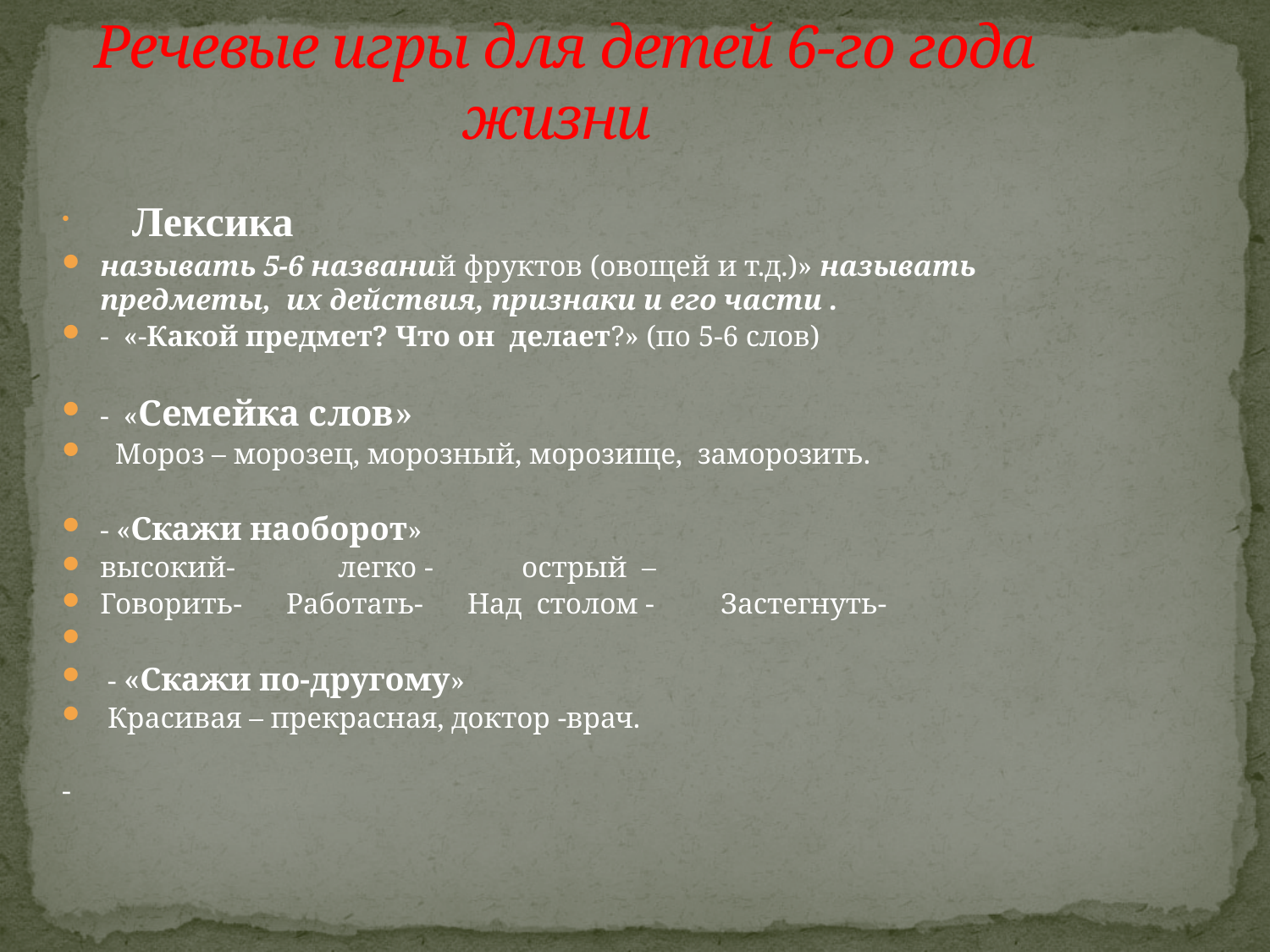

# Речевые игры для детей 6-го года жизни
	Лексика
называть 5-6 названий фруктов (овощей и т.д.)» называть предметы,  их действия, признаки и его части .
-  «-Какой предмет? Что он  делает?» (по 5-6 слов)

-  «Семейка слов»
  Мороз – морозец, морозный, морозище,  заморозить.

- «Скажи наоборот»
высокий-              легко -            острый  –
Говорить-      Работать-      Над  столом -         Застегнуть-

 - «Скажи по-другому»
 Красивая – прекрасная, доктор -врач.

-